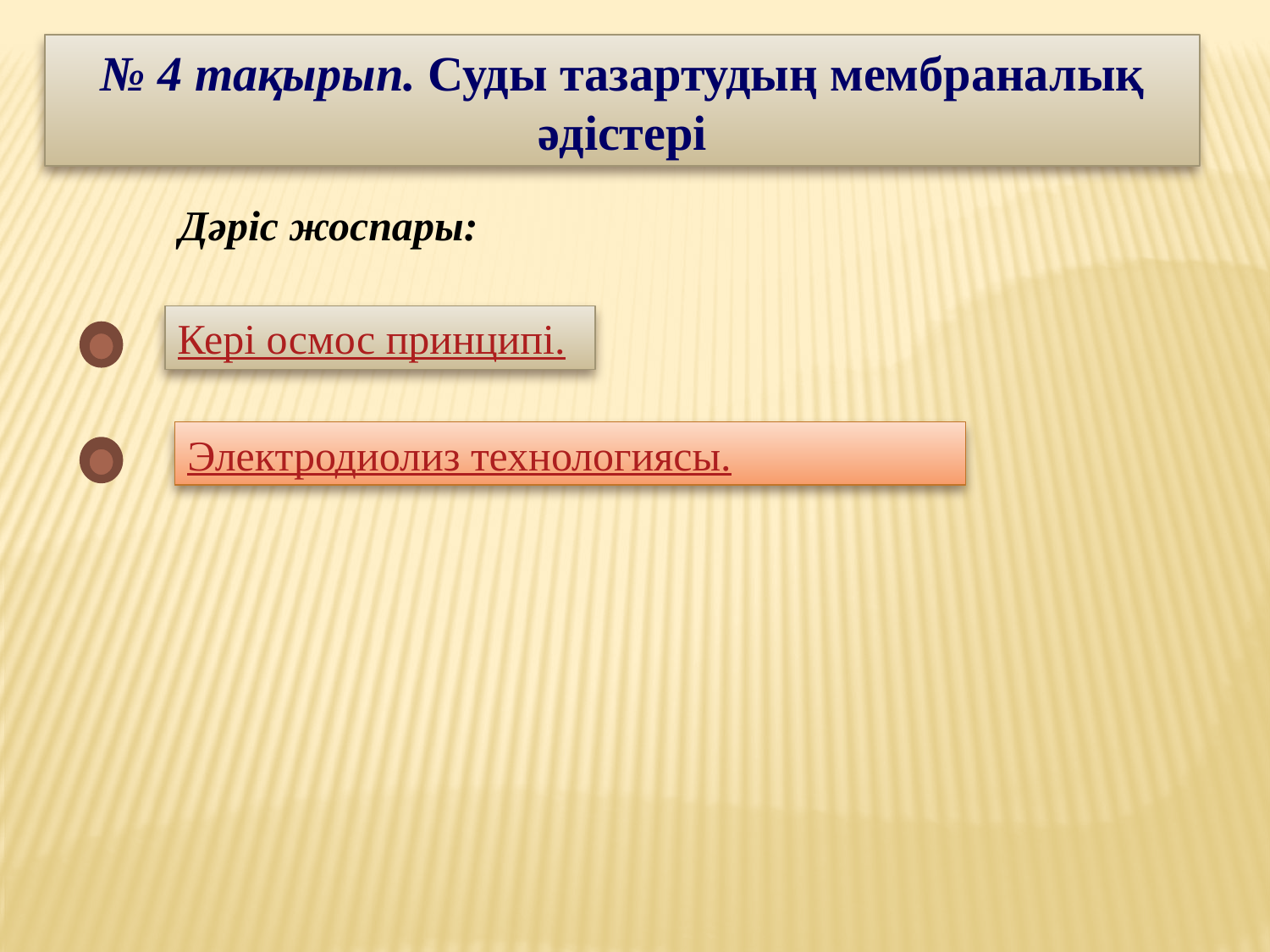

№ 4 тақырып. Суды тазартудың мембраналық әдістері
   Дәріс жоспары:
Кері осмос принципі.

Электродиолиз технологиясы.